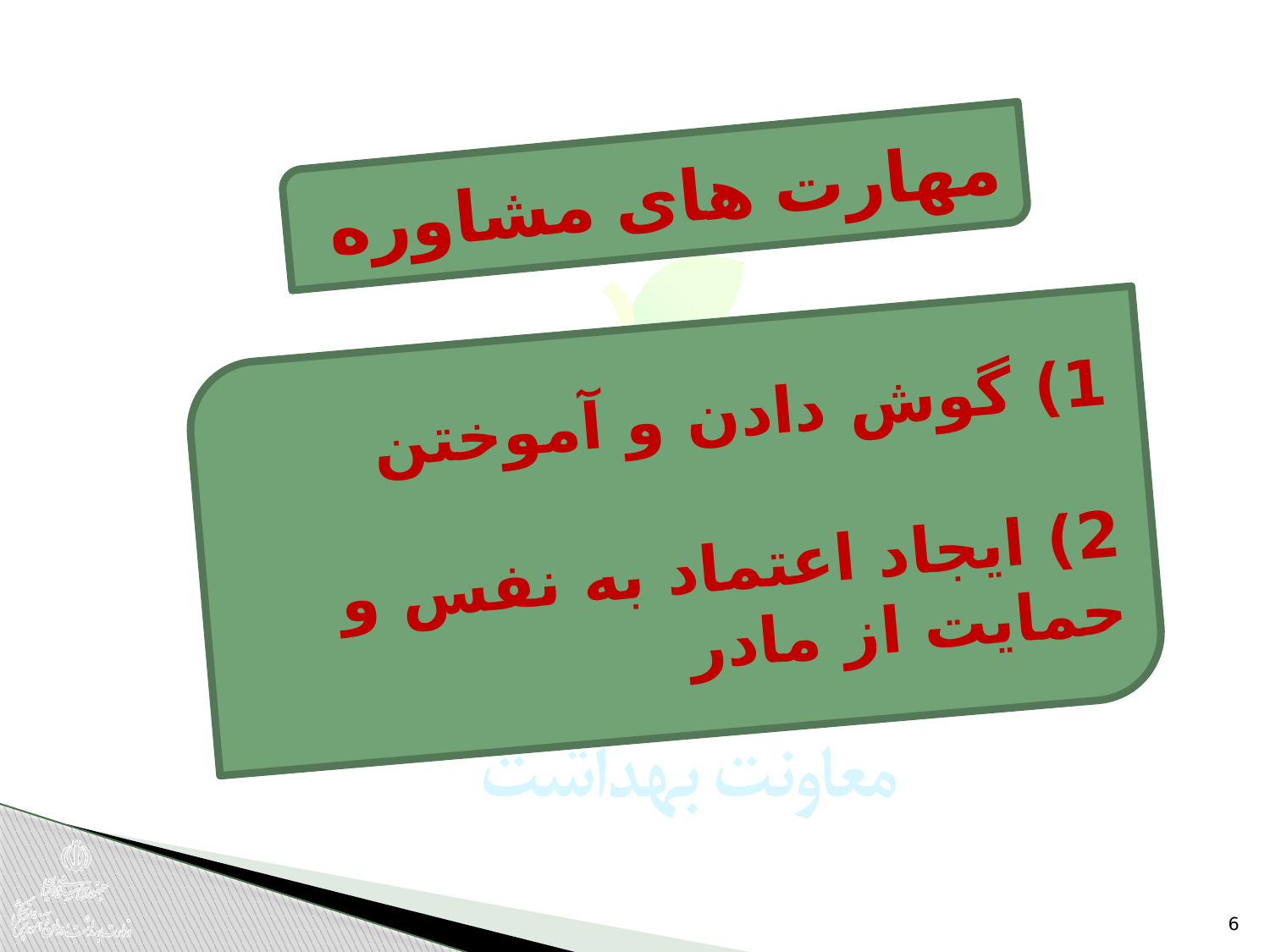

مهارت های مشاوره
1) گوش دادن و آموختن

2) ایجاد اعتماد به نفس و حمایت از مادر
6